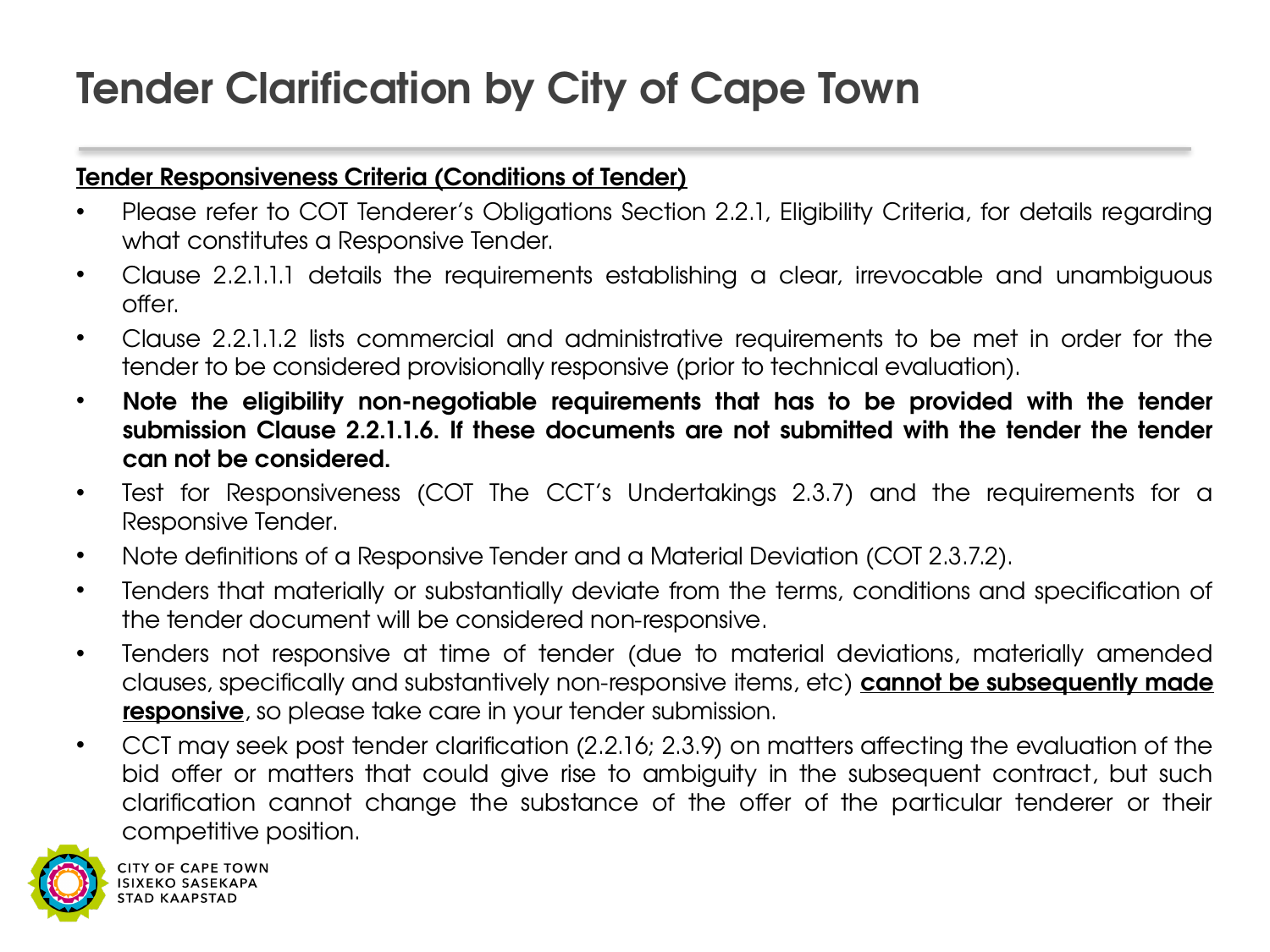

# Tender Clarification by City of Cape Town
Tender Responsiveness Criteria (Conditions of Tender)
Please refer to COT Tenderer’s Obligations Section 2.2.1, Eligibility Criteria, for details regarding what constitutes a Responsive Tender.
Clause 2.2.1.1.1 details the requirements establishing a clear, irrevocable and unambiguous offer.
Clause 2.2.1.1.2 lists commercial and administrative requirements to be met in order for the tender to be considered provisionally responsive (prior to technical evaluation).
Note the eligibility non-negotiable requirements that has to be provided with the tender submission Clause 2.2.1.1.6. If these documents are not submitted with the tender the tender can not be considered.
Test for Responsiveness (COT The CCT’s Undertakings 2.3.7) and the requirements for a Responsive Tender.
Note definitions of a Responsive Tender and a Material Deviation (COT 2.3.7.2).
Tenders that materially or substantially deviate from the terms, conditions and specification of the tender document will be considered non-responsive.
Tenders not responsive at time of tender (due to material deviations, materially amended clauses, specifically and substantively non-responsive items, etc) cannot be subsequently made responsive, so please take care in your tender submission.
CCT may seek post tender clarification (2.2.16; 2.3.9) on matters affecting the evaluation of the bid offer or matters that could give rise to ambiguity in the subsequent contract, but such clarification cannot change the substance of the offer of the particular tenderer or their competitive position.